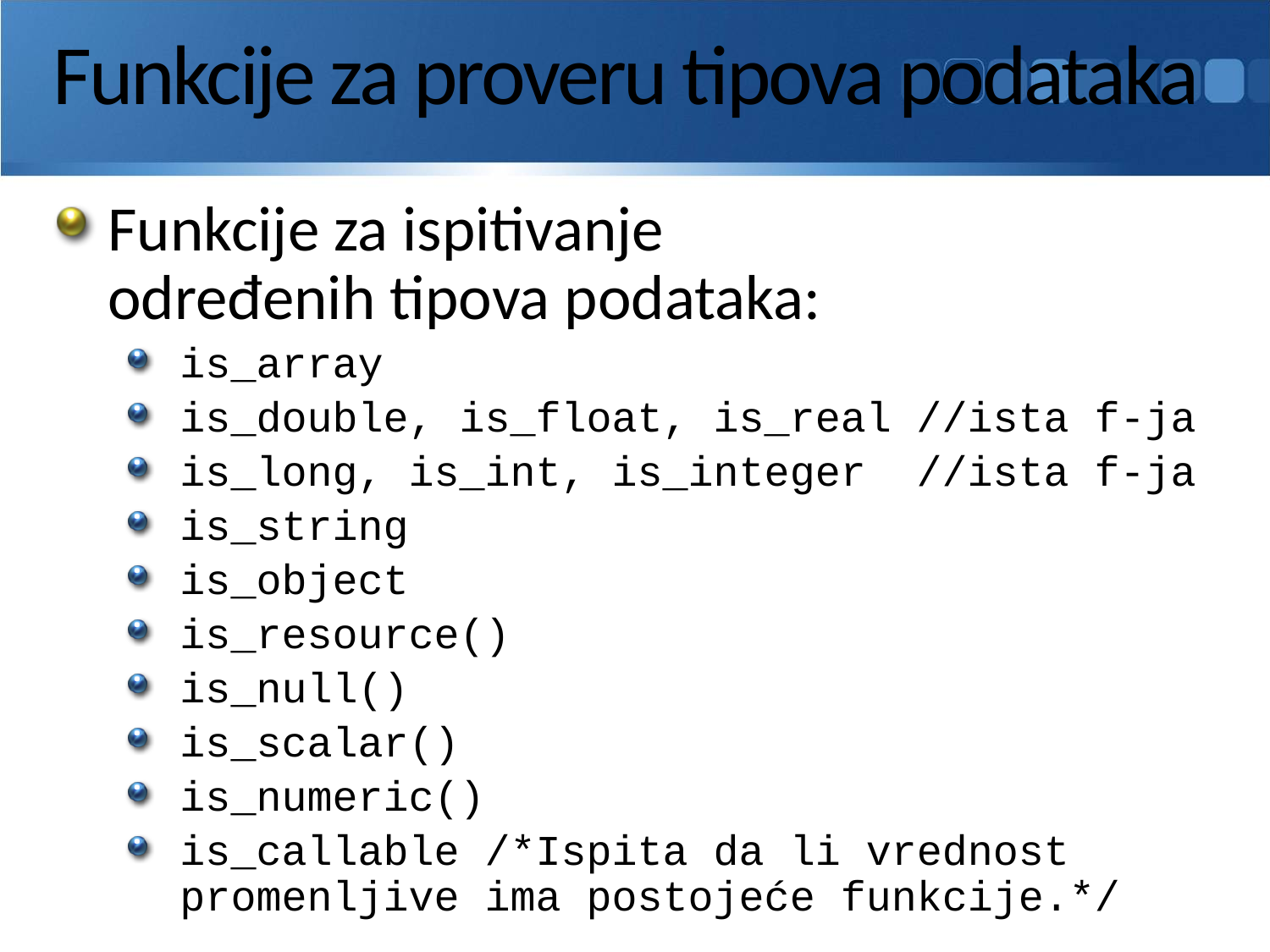

# Funkcije za proveru tipova podataka
Funkcije za ispitivanje
određenih tipova podataka:
is_array
is_double, is_float, is_real //ista f-ja
is_long, is_int, is_integer  //ista f-ja
is_string
is_object
is_resource()
is_null()
is_scalar()
is_numeric()
is_callable /*Ispita da li vrednost promenljive ima postojeće funkcije.*/